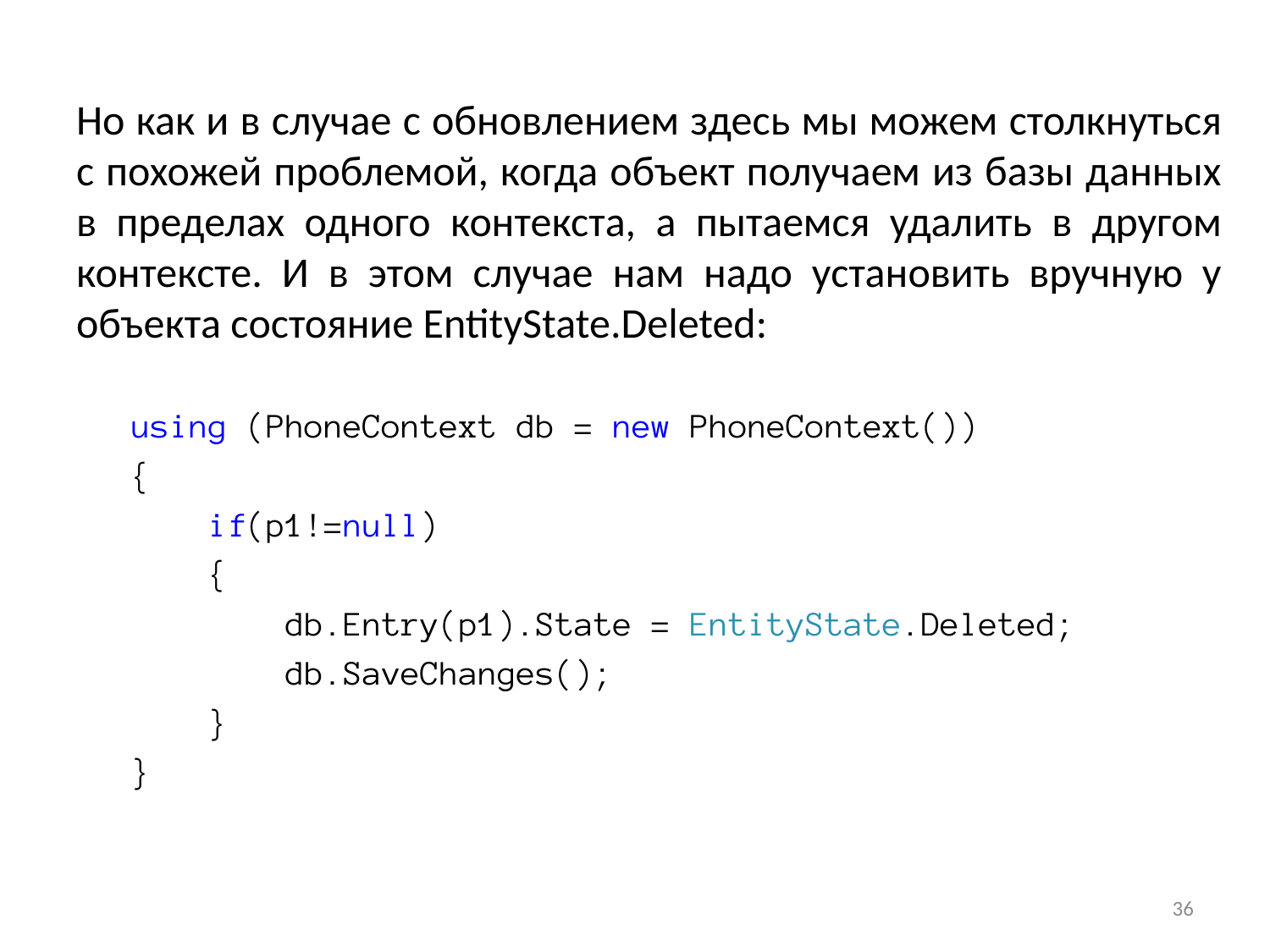

Но как и в случае с обновлением здесь мы можем столкнуться с похожей проблемой, когда объект получаем из базы данных в пределах одного контекста, а пытаемся удалить в другом контексте. И в этом случае нам надо установить вручную у объекта состояние EntityState.Deleted:

using (PhoneContext db = new PhoneContext())
{
    if(p1!=null)
    {
        db.Entry(p1).State = EntityState.Deleted;
        db.SaveChanges();
    }
}
36